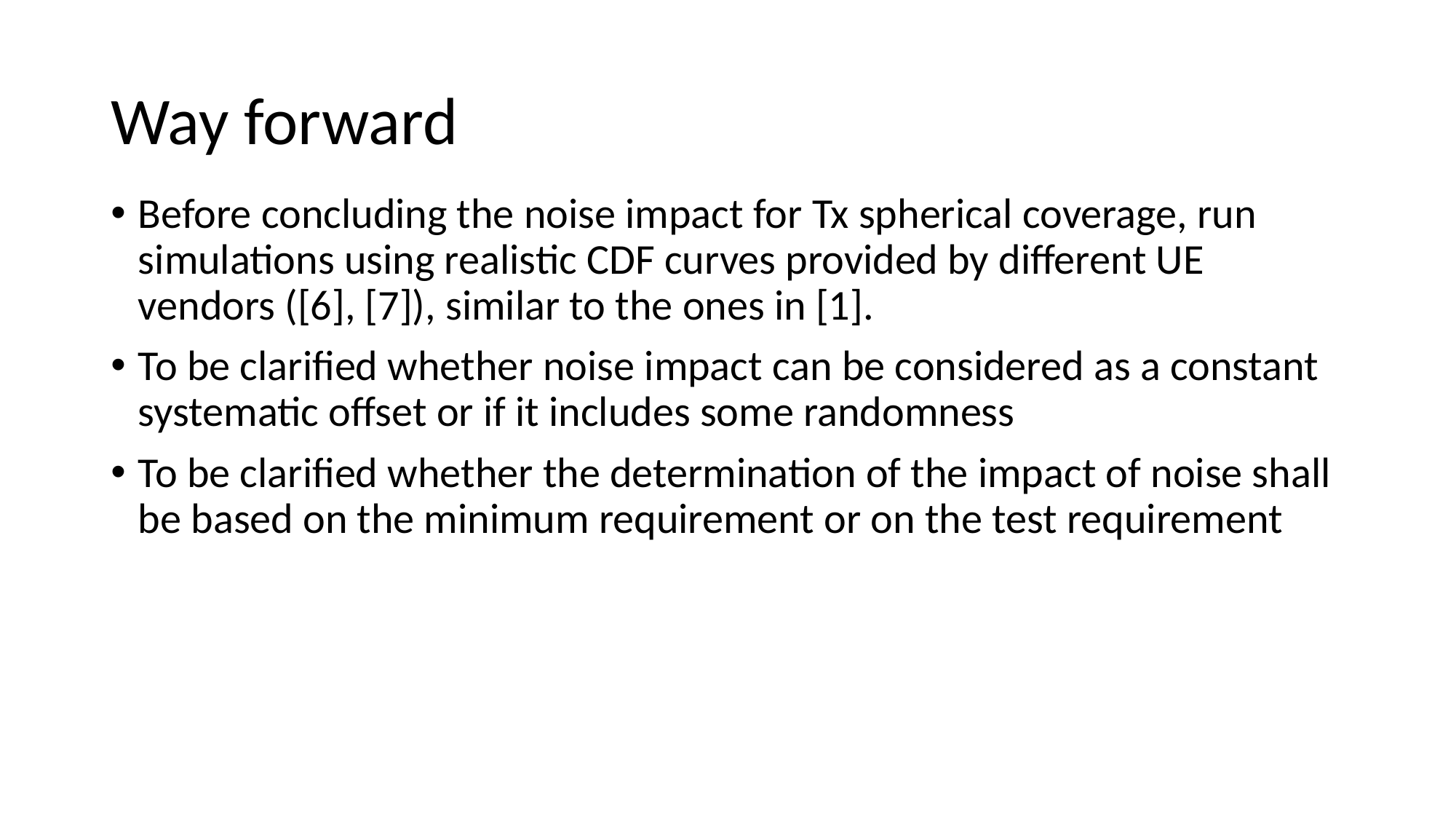

# Way forward
Before concluding the noise impact for Tx spherical coverage, run simulations using realistic CDF curves provided by different UE vendors ([6], [7]), similar to the ones in [1].
To be clarified whether noise impact can be considered as a constant systematic offset or if it includes some randomness
To be clarified whether the determination of the impact of noise shall be based on the minimum requirement or on the test requirement